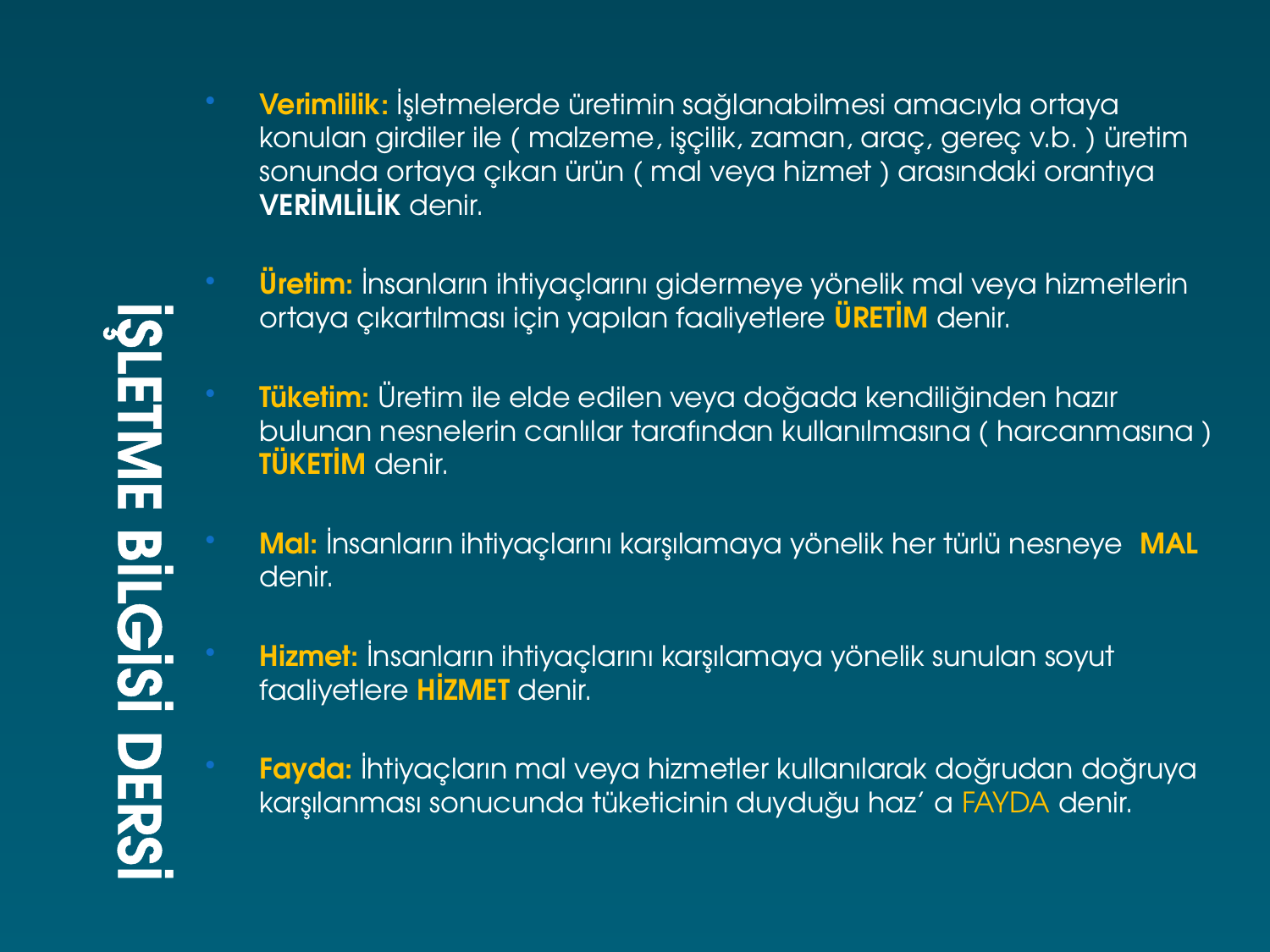

# İŞLETME BİLGİSİ DERSİ

Verimlilik: İşletmelerde üretimin sağlanabilmesi amacıyla ortaya konulan girdiler ile ( malzeme, işçilik, zaman, araç, gereç v.b. ) üretim sonunda ortaya çıkan ürün ( mal veya hizmet ) arasındaki orantıya VERİMLİLİK denir.

Üretim: İnsanların ihtiyaçlarını gidermeye yönelik mal veya hizmetlerin ortaya çıkartılması için yapılan faaliyetlere ÜRETİM denir.

Tüketim: Üretim ile elde edilen veya doğada kendiliğinden hazır bulunan nesnelerin canlılar tarafından kullanılmasına ( harcanmasına ) TÜKETİM denir.

Mal: İnsanların ihtiyaçlarını karşılamaya yönelik her türlü nesneye  MAL denir.

Hizmet: İnsanların ihtiyaçlarını karşılamaya yönelik sunulan soyut faaliyetlere HİZMET denir.

Fayda: İhtiyaçların mal veya hizmetler kullanılarak doğrudan doğruya karşılanması sonucunda tüketicinin duyduğu haz’ a FAYDA denir.